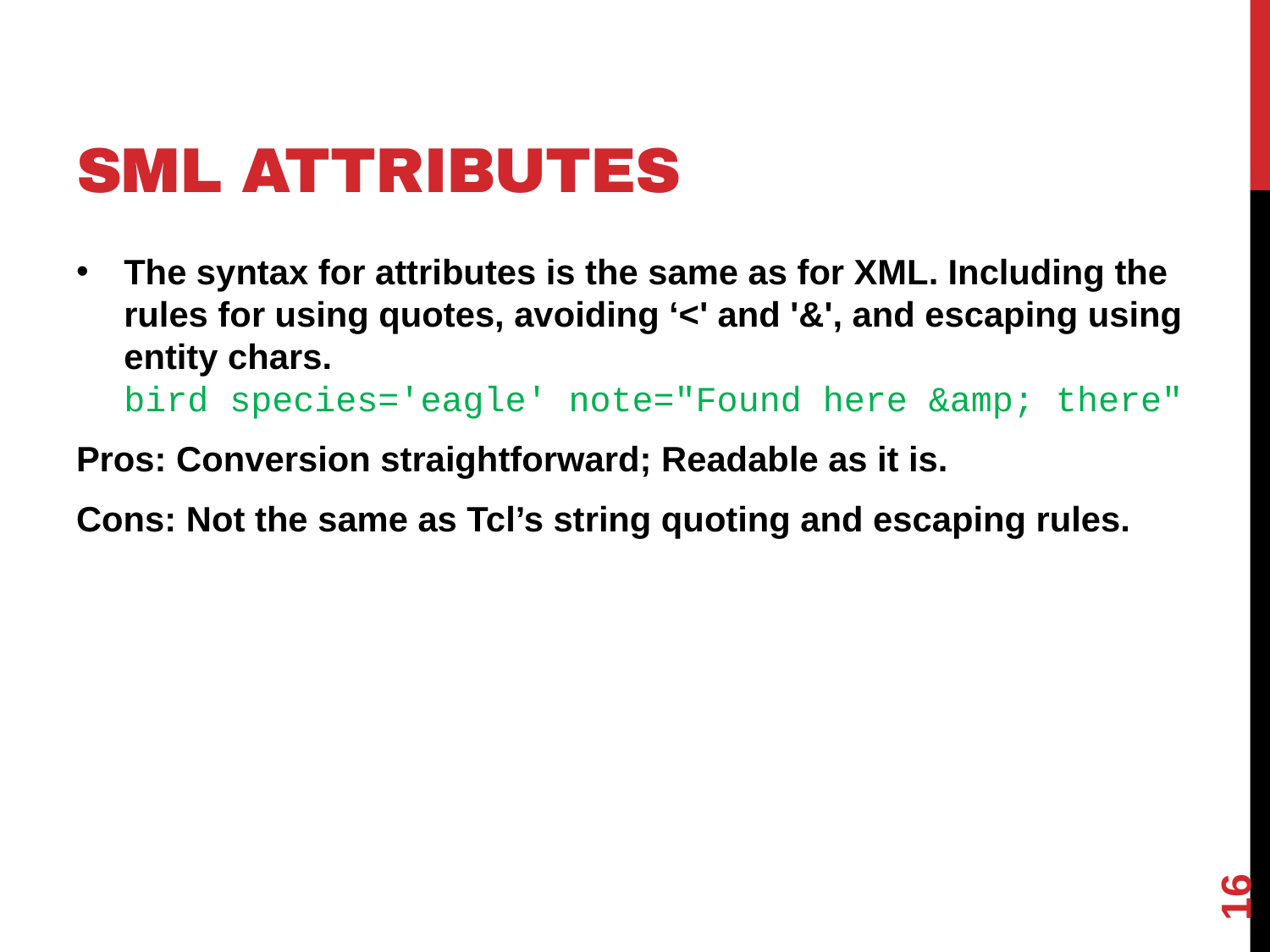

# SML Attributes
The syntax for attributes is the same as for XML. Including the rules for using quotes, avoiding ‘<' and '&', and escaping using entity chars.
bird species='eagle' note="Found here &amp; there"
Pros: Conversion straightforward; Readable as it is.
Cons: Not the same as Tcl’s string quoting and escaping rules.

16